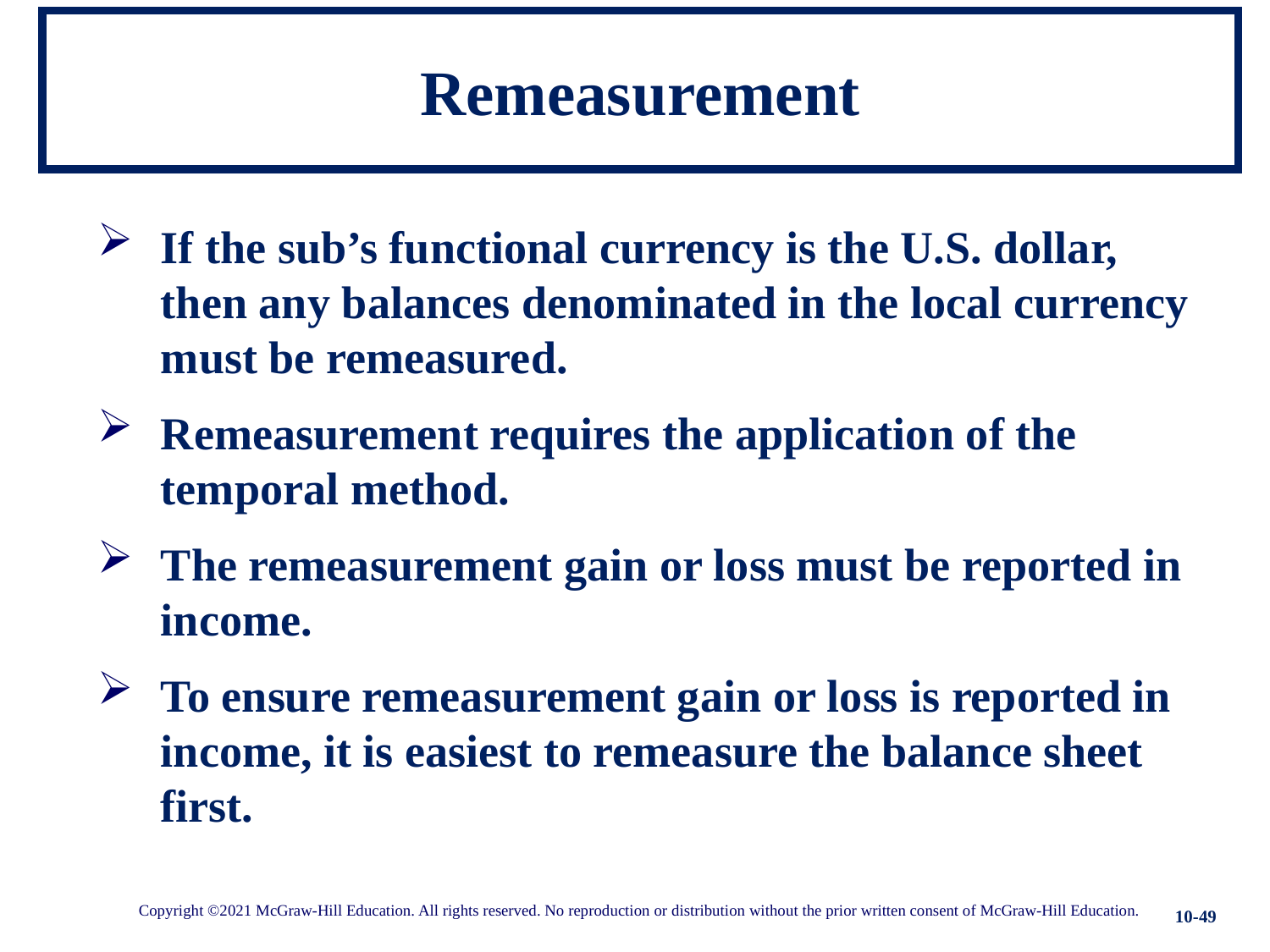

# Remeasurement
If the sub’s functional currency is the U.S. dollar, then any balances denominated in the local currency must be remeasured.
Remeasurement requires the application of the temporal method.
The remeasurement gain or loss must be reported in income.
To ensure remeasurement gain or loss is reported in income, it is easiest to remeasure the balance sheet first.
10-49
Copyright ©2021 McGraw-Hill Education. All rights reserved. No reproduction or distribution without the prior written consent of McGraw-Hill Education.